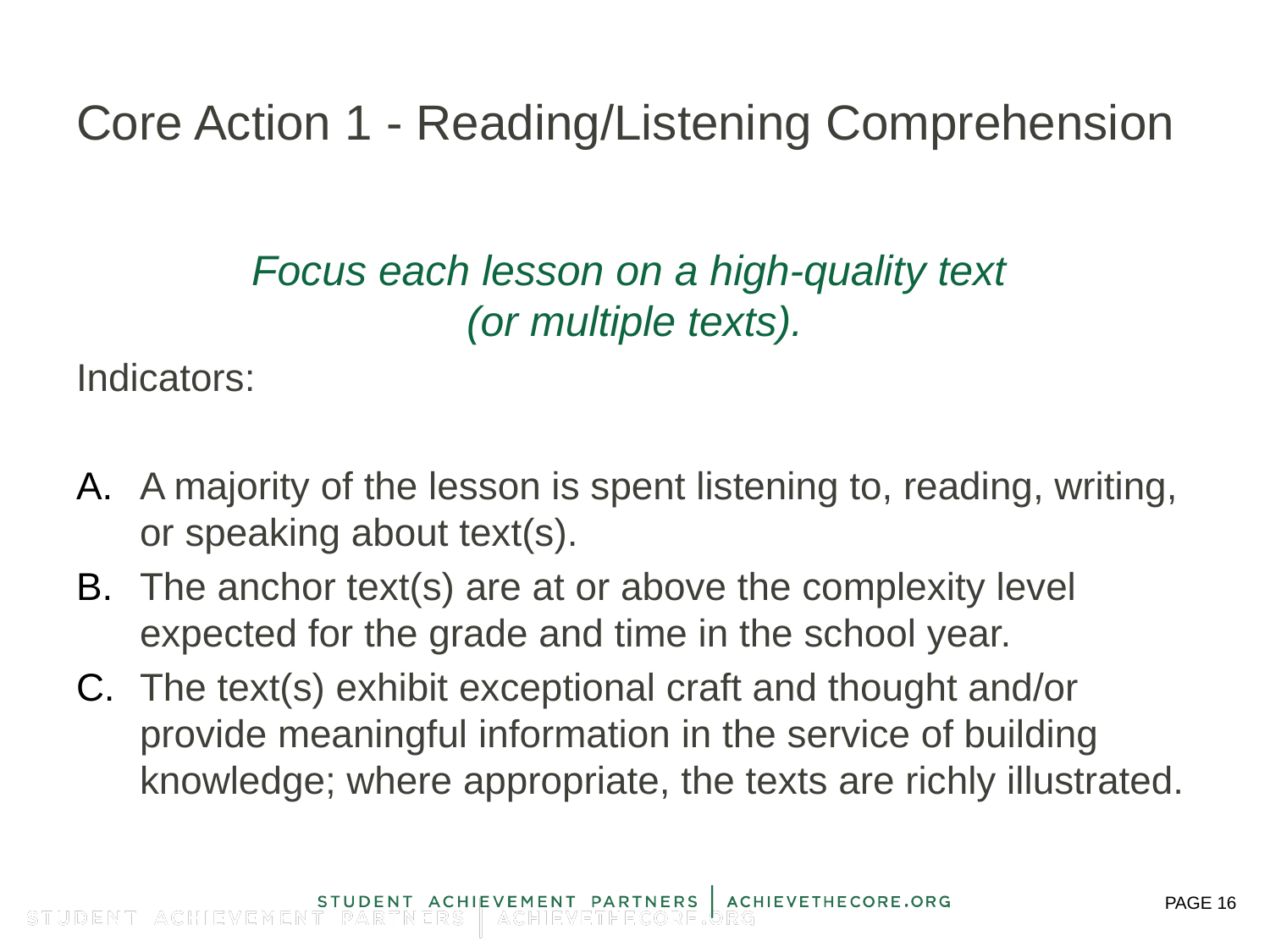

# Core Action 1 - Reading/Listening Comprehension
Focus each lesson on a high-quality text
(or multiple texts).
Indicators:

A majority of the lesson is spent listening to, reading, writing, or speaking about text(s).
The anchor text(s) are at or above the complexity level expected for the grade and time in the school year.
The text(s) exhibit exceptional craft and thought and/or provide meaningful information in the service of building knowledge; where appropriate, the texts are richly illustrated.